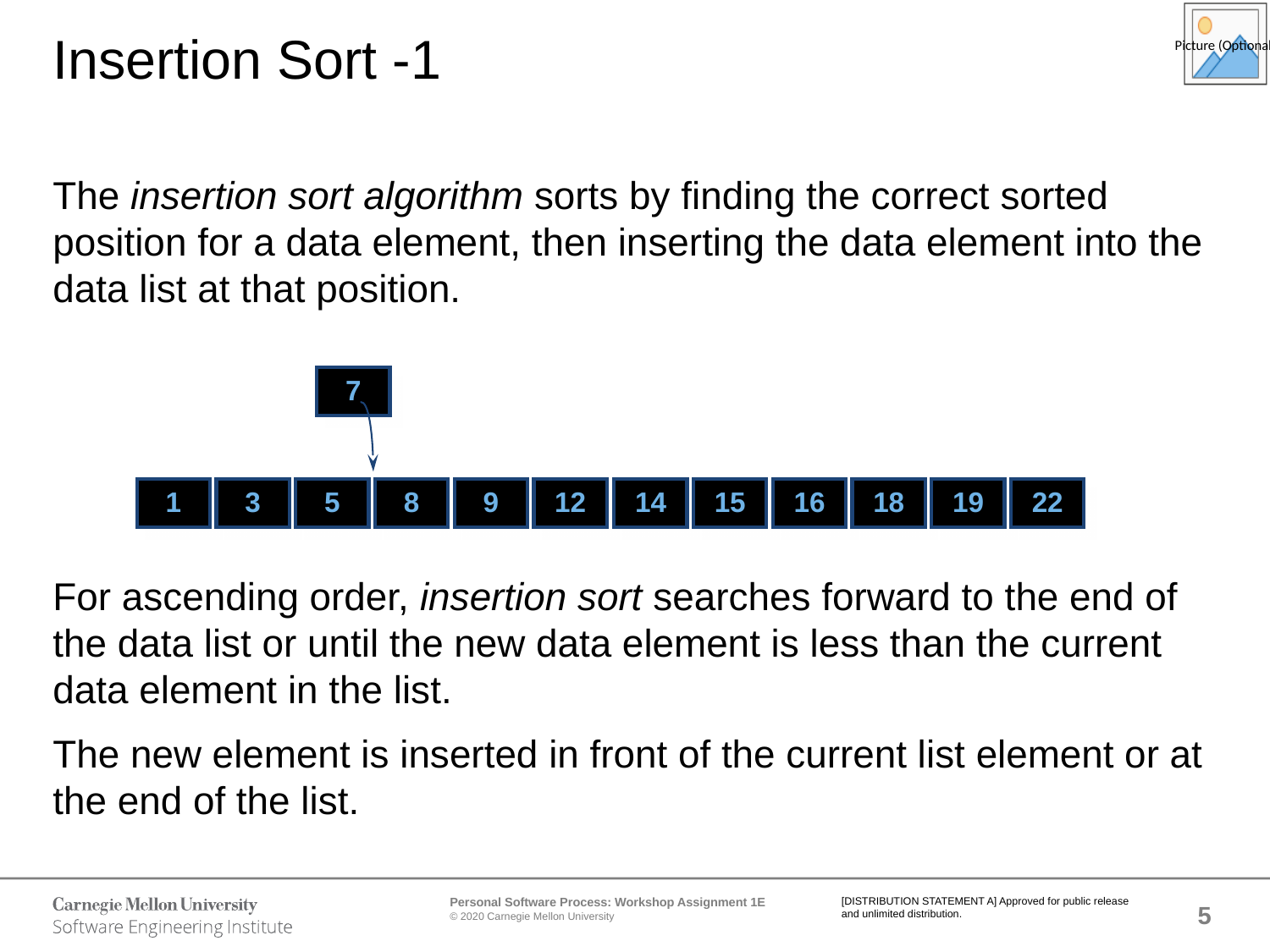

# Insertion Sort -1
The insertion sort algorithm sorts by finding the correct sorted position for a data element, then inserting the data element into the data list at that position.

For ascending order, insertion sort searches forward to the end of the data list or until the new data element is less than the current data element in the list.
The new element is inserted in front of the current list element or at the end of the list.
7

1
3
5
8
9
12
14
15
16
18
19
22